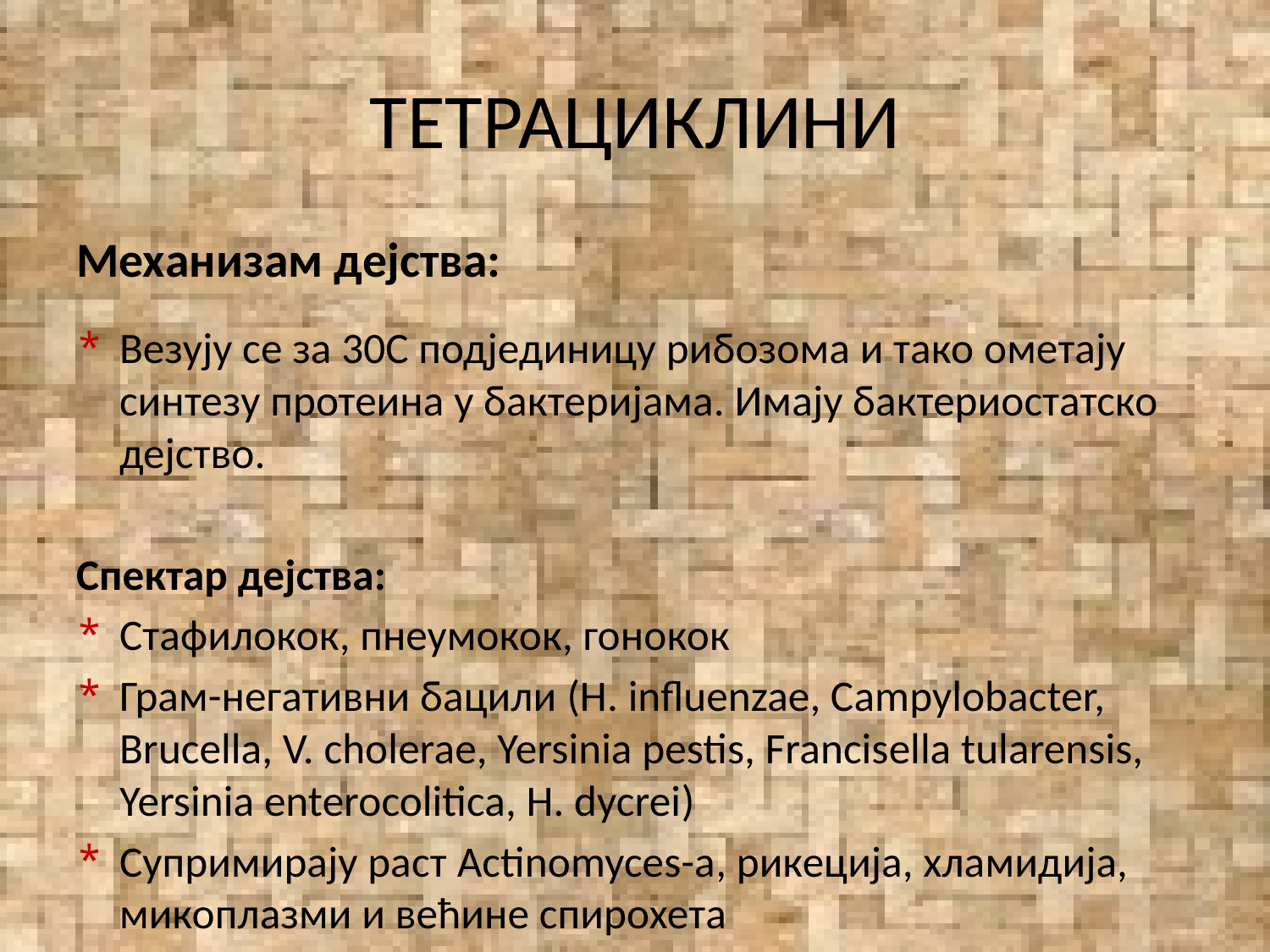

# ТЕТРАЦИКЛИНИ
Механизам дејства:

Везују се за 30С подјединицу рибозома и тако ометају синтезу протеина у бактеријама. Имају бактериостатско дејство.

Спектар дејства:
Стафилокок, пнеумокок, гонокок
Грам-негативни бацили (H. influenzae, Campylobacter, Brucella, V. cholerae, Yersinia pestis, Francisella tularensis, Yersinia enterocolitica, H. dycrei)
Супримирају раст Actinomyces-a, рикеција, хламидија, микоплазми и већине спирохета